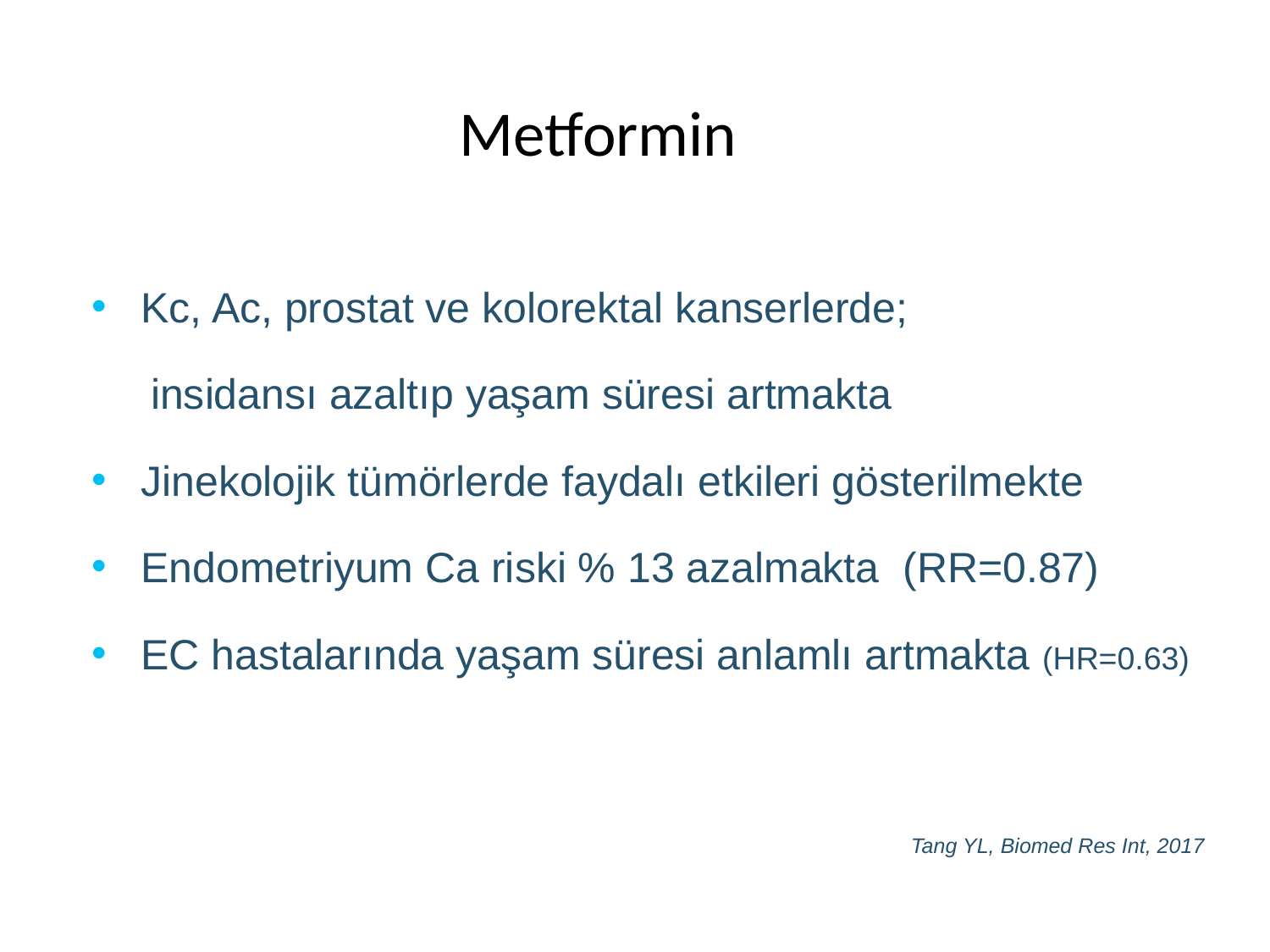

Metformin
Kc, Ac, prostat ve kolorektal kanserlerde;
     insidansı azaltıp yaşam süresi artmakta
Jinekolojik tümörlerde faydalı etkileri gösterilmekte
Endometriyum Ca riski % 13 azalmakta  (RR=0.87)
EC hastalarında yaşam süresi anlamlı artmakta (HR=0.63)
Tang YL, Biomed Res Int, 2017